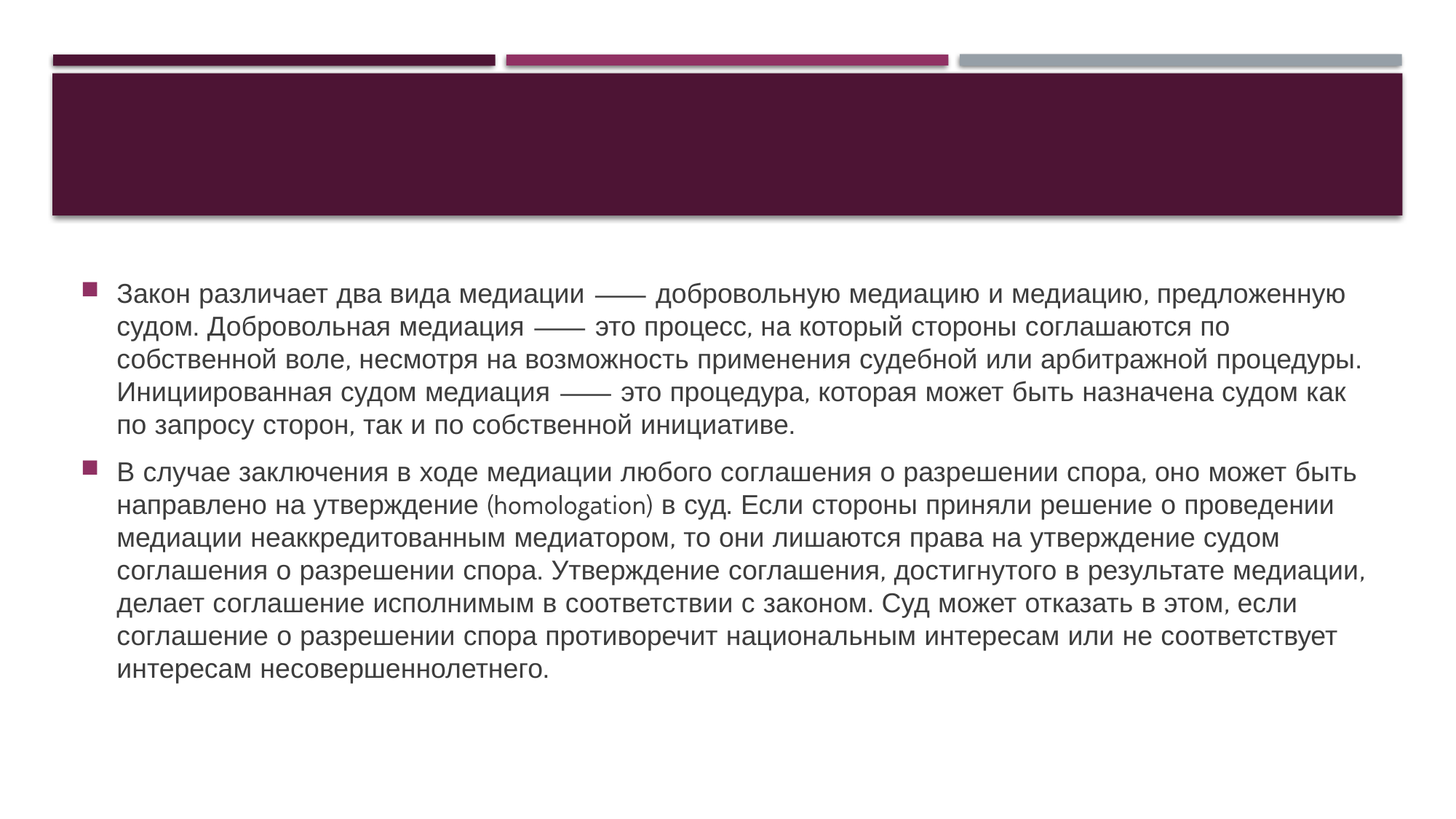

#
Закон различает два вида медиации ― добровольную медиацию и медиацию, предложенную судом. Добровольная медиация ― это процесс, на который стороны соглашаются по собственной воле, несмотря на возможность применения судебной или арбитражной процедуры. Инициированная судом медиация ― это процедура, которая может быть назначена судом как по запросу сторон, так и по собственной инициативе.
В случае заключения в ходе медиации любого соглашения о разрешении спора, оно может быть направлено на утверждение (homologation) в суд. Если стороны приняли решение о проведении медиации неаккредитованным медиатором, то они лишаются права на утверждение судом соглашения о разрешении спора. Утверждение соглашения, достигнутого в результате медиации, делает соглашение исполнимым в соответствии с законом. Суд может отказать в этом, если соглашение о разрешении спора противоречит национальным интересам или не соответствует интересам несовершеннолетнего.